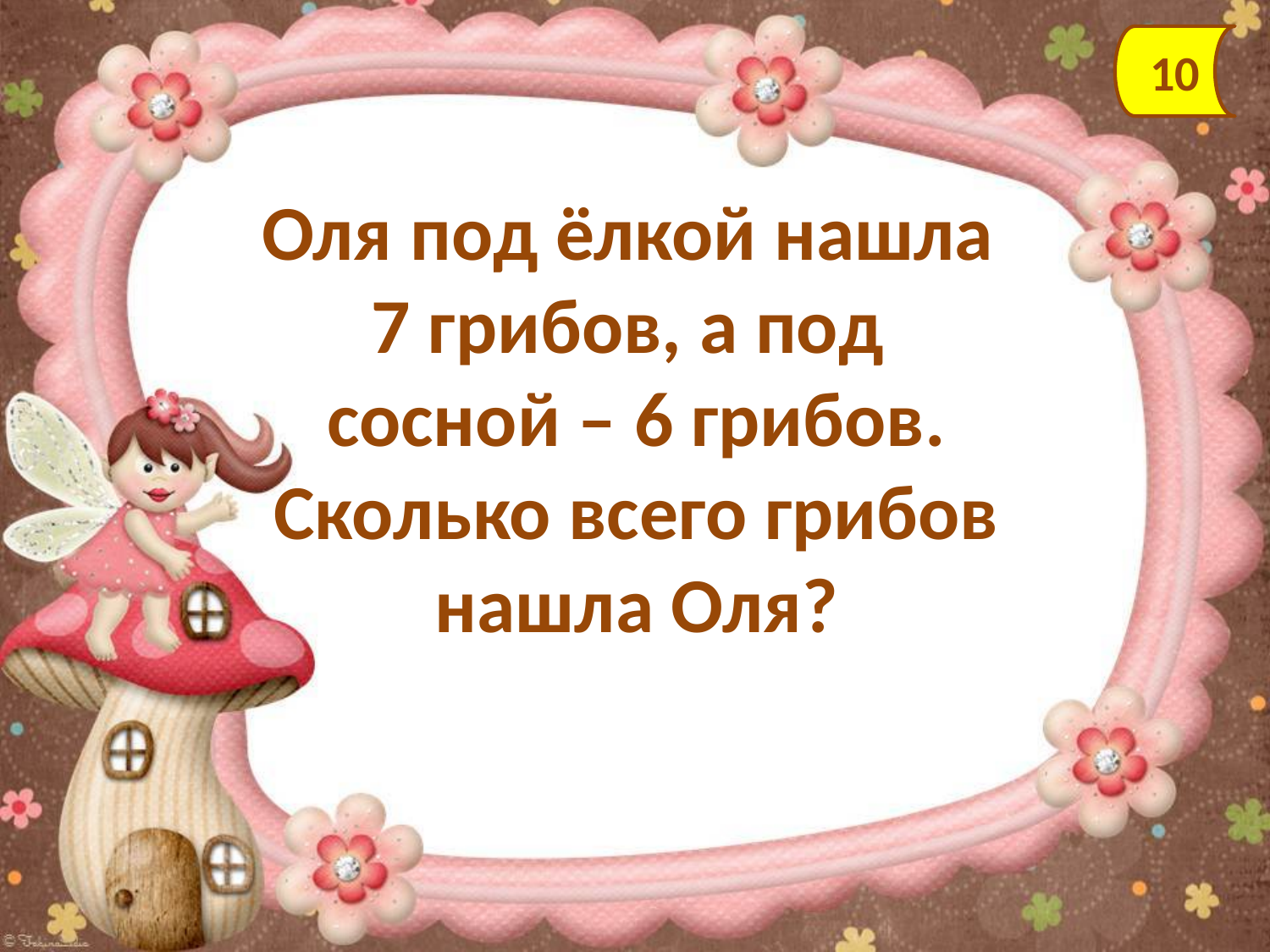

10
Оля под ёлкой нашла
7 грибов, а под
сосной – 6 грибов. Сколько всего грибов нашла Оля?